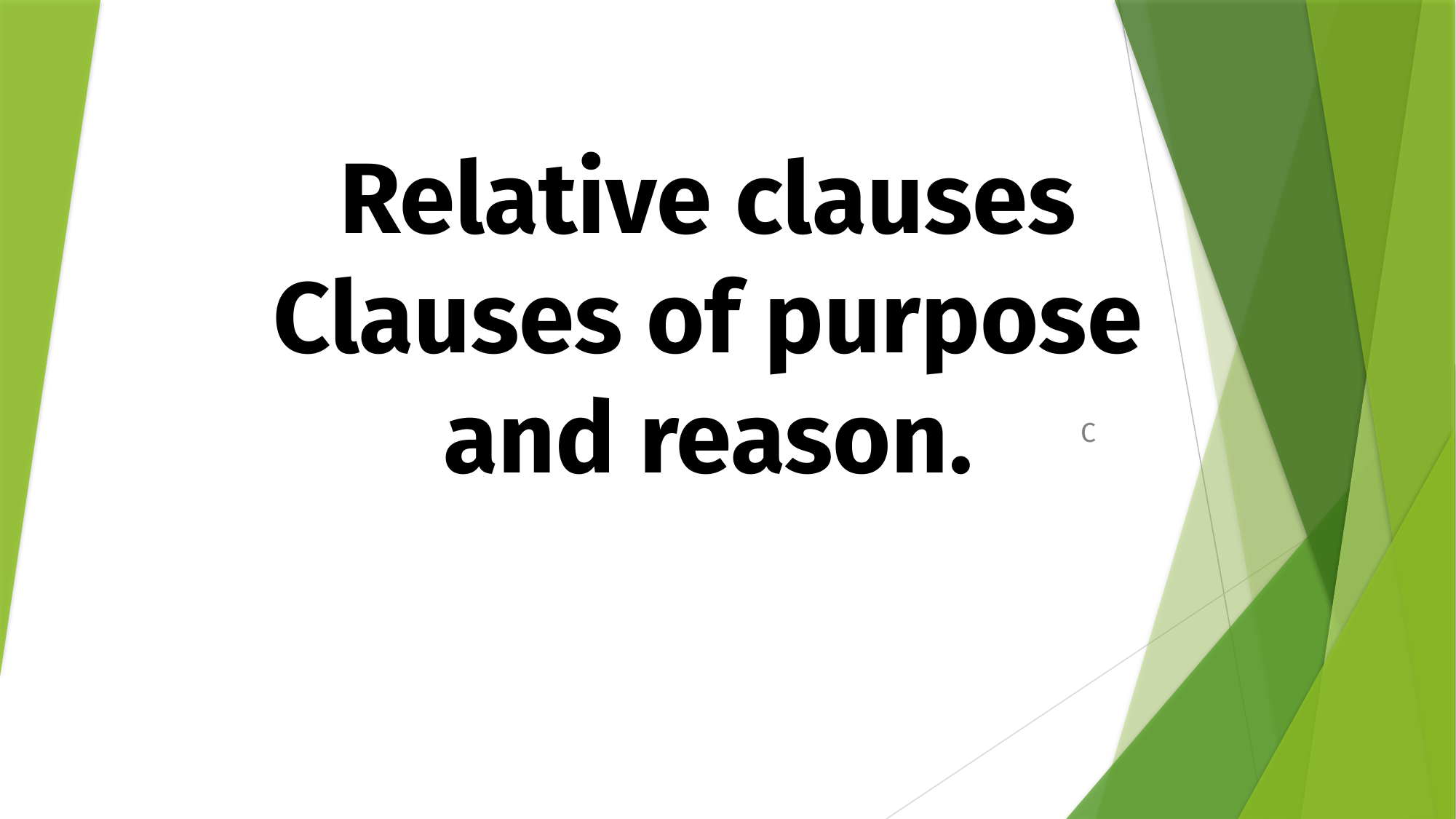

# Relative clauses Clauses of purpose and reason.
C